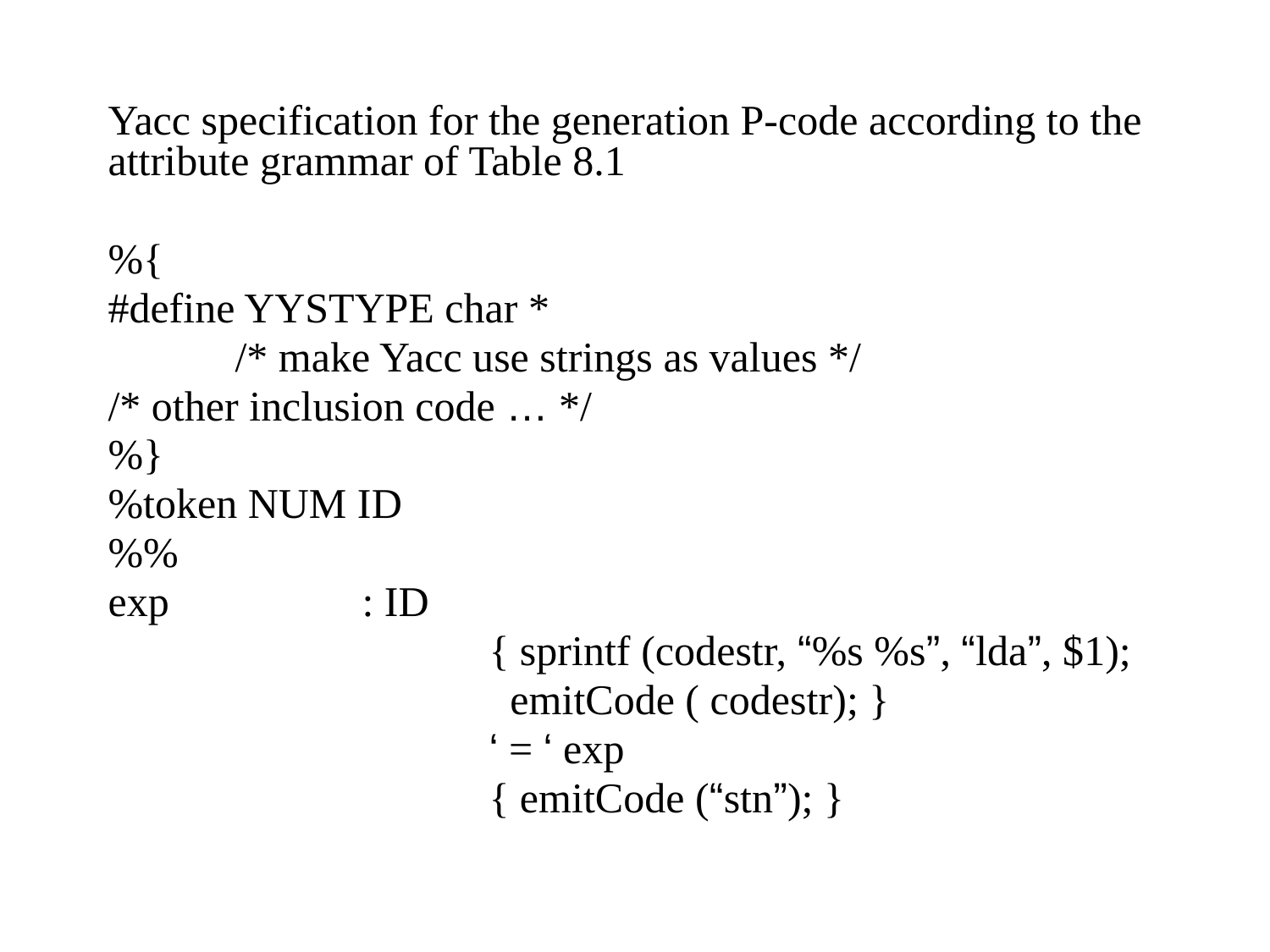

Yacc specification for the generation P-code according to the attribute grammar of Table 8.1

%{
#define YYSTYPE char *
	/* make Yacc use strings as values */
/* other inclusion code … */
%}
%token NUM ID
%%
exp		: ID
			{ sprintf (codestr, “%s %s”, “lda”, $1);
			  emitCode ( codestr); }
			‘ = ‘ exp
			{ emitCode (“stn”); }